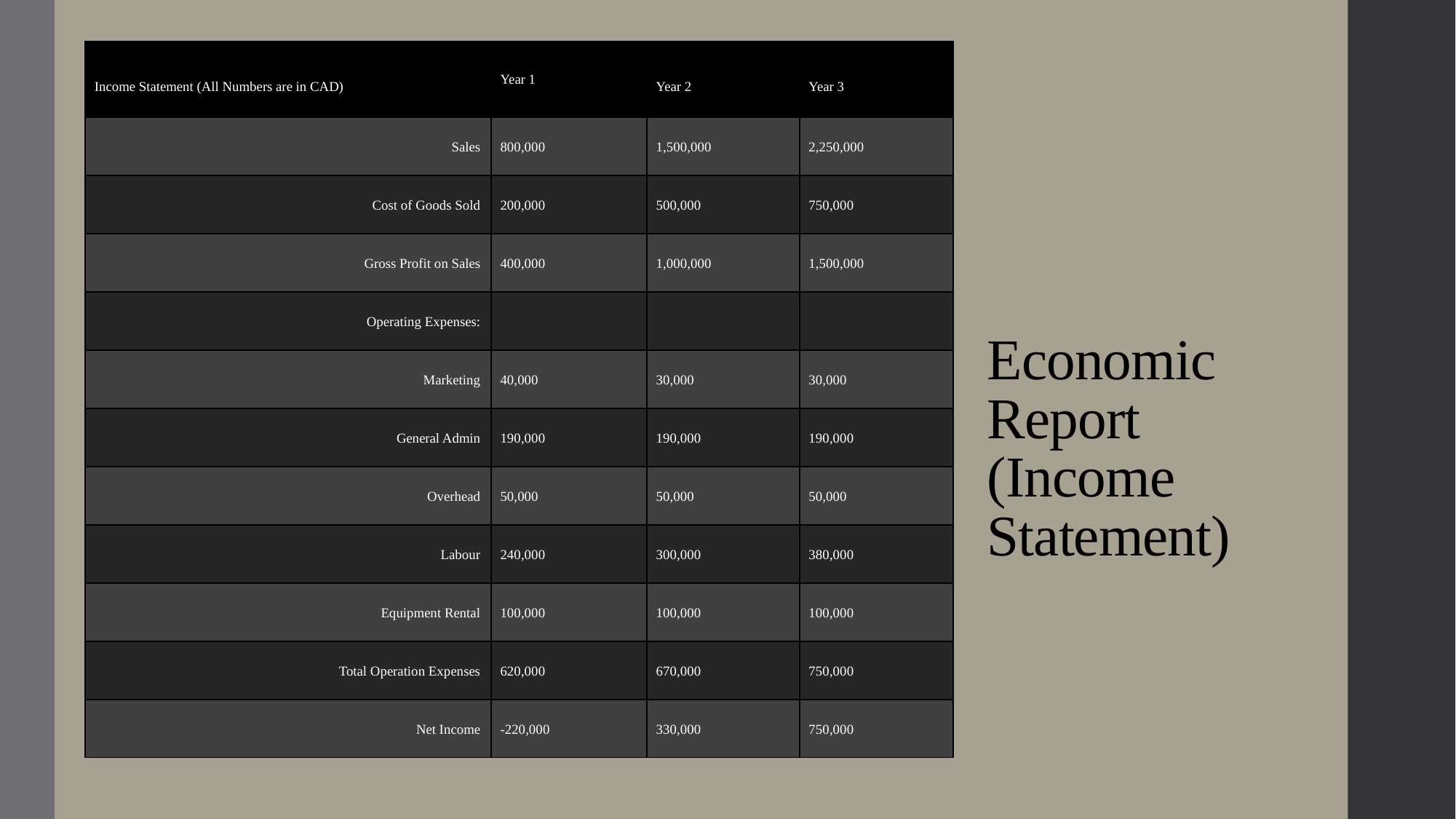

| Income Statement (All Numbers are in CAD) | Year 1 | Year 2 | Year 3 |
| --- | --- | --- | --- |
| Sales | 800,000 | 1,500,000 | 2,250,000 |
| Cost of Goods Sold | 200,000 | 500,000 | 750,000 |
| Gross Profit on Sales | 400,000 | 1,000,000 | 1,500,000 |
| Operating Expenses: |  |  |  |
| Marketing | 40,000 | 30,000 | 30,000 |
| General Admin | 190,000 | 190,000 | 190,000 |
| Overhead | 50,000 | 50,000 | 50,000 |
| Labour | 240,000 | 300,000 | 380,000 |
| Equipment Rental | 100,000 | 100,000 | 100,000 |
| Total Operation Expenses | 620,000 | 670,000 | 750,000 |
| Net Income | -220,000 | 330,000 | 750,000 |
# Economic Report (Income Statement)